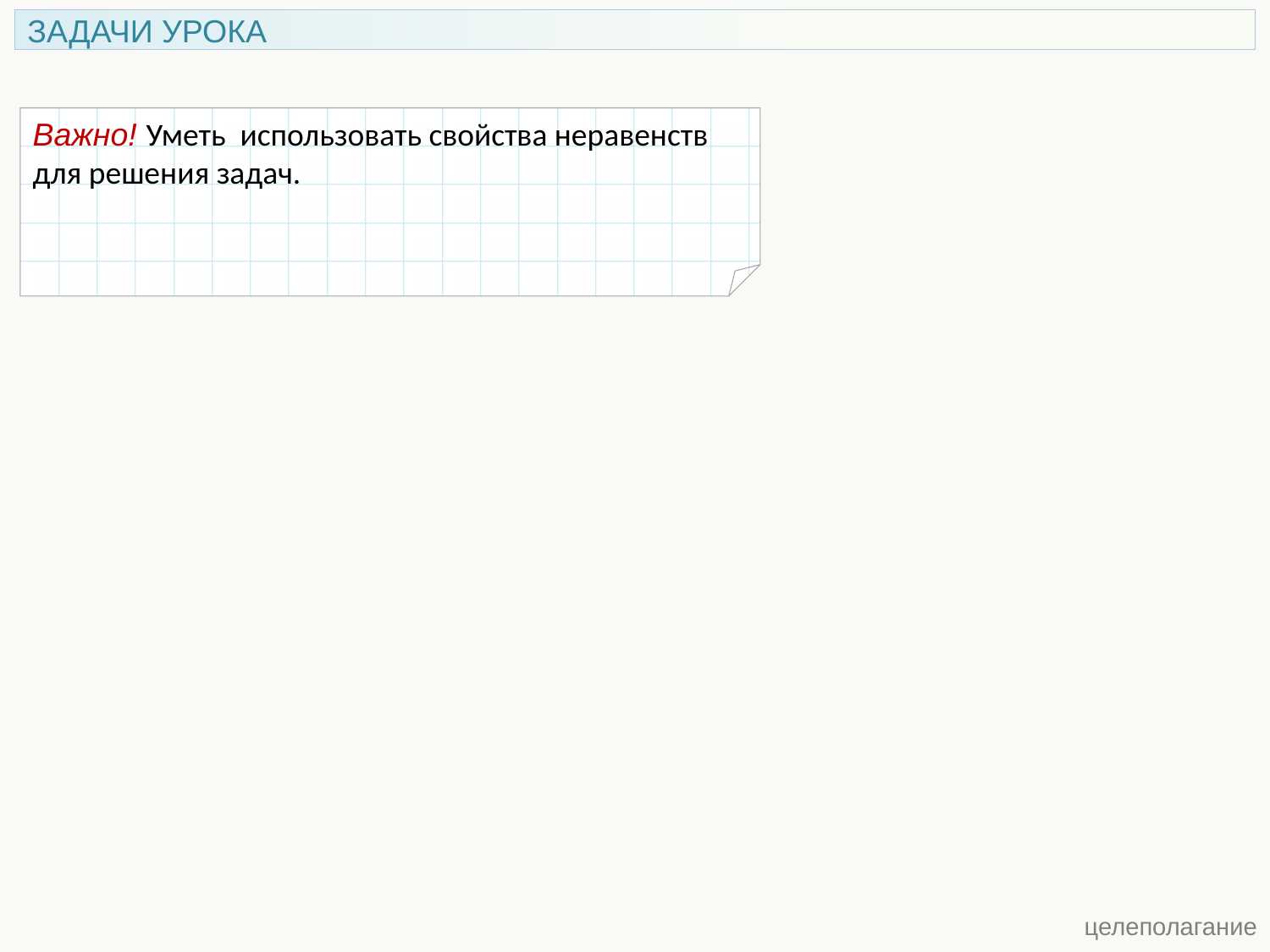

ЗАДАЧИ УРОКА

Важно! Уметь  использовать свойства неравенств
для решения задач.
  целеполагание